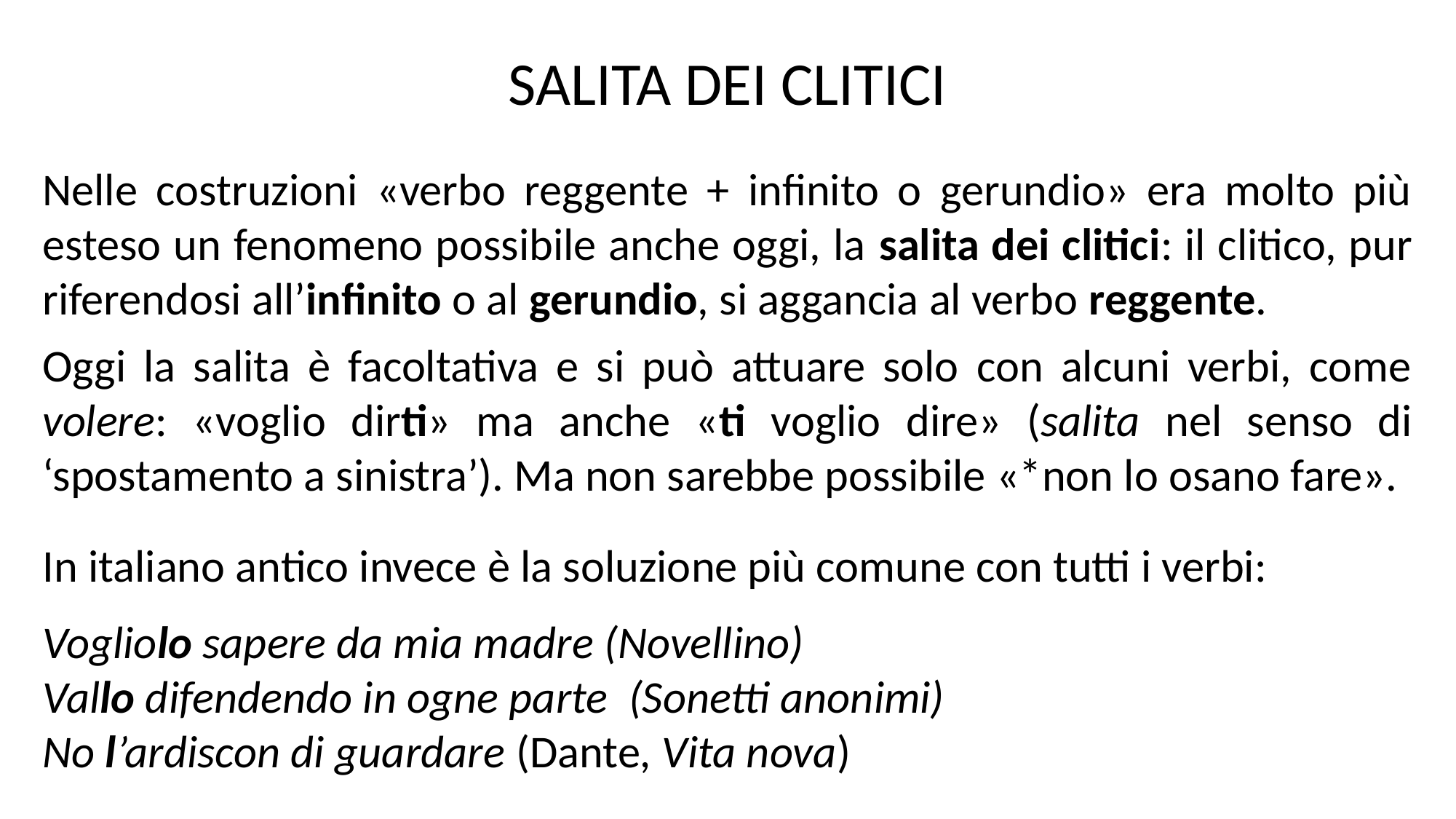

SALITA DEI CLITICI
Nelle costruzioni «verbo reggente + infinito o gerundio» era molto più esteso un fenomeno possibile anche oggi, la salita dei clitici: il clitico, pur riferendosi all’infinito o al gerundio, si aggancia al verbo reggente.
Oggi la salita è facoltativa e si può attuare solo con alcuni verbi, come volere: «voglio dirti» ma anche «ti voglio dire» (salita nel senso di ‘spostamento a sinistra’). Ma non sarebbe possibile «*non lo osano fare».

In italiano antico invece è la soluzione più comune con tutti i verbi:

Vogliolo sapere da mia madre (Novellino)
Vallo difendendo in ogne parte  (Sonetti anonimi)
No l’ardiscon di guardare (Dante, Vita nova)